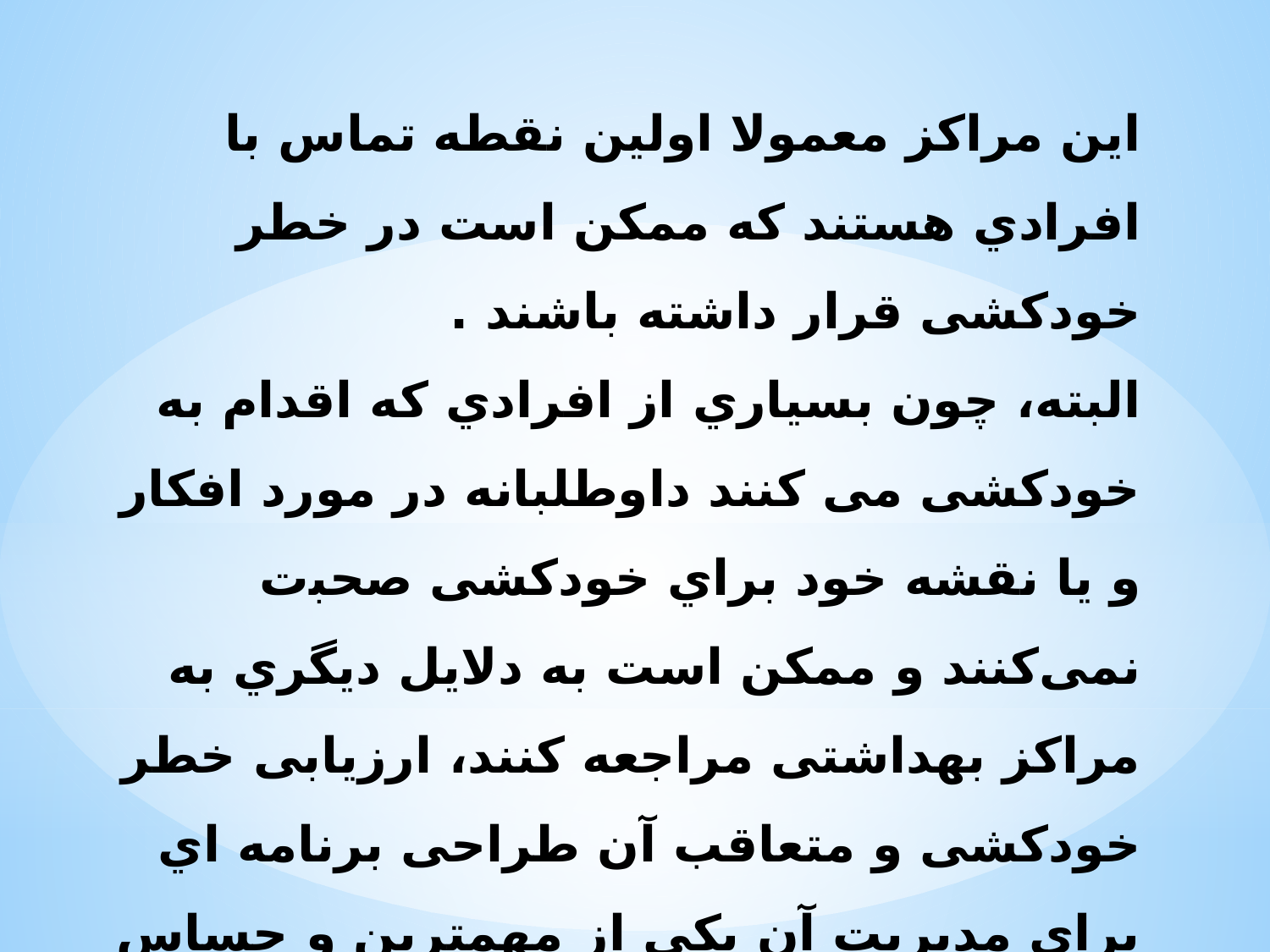

# اﯾﻦ ﻣﺮاﮐﺰ ﻣﻌﻤﻮﻻ اوﻟﯿﻦ ﻧﻘﻄﻪ ﺗﻤﺎس ﺑﺎ اﻓﺮادي ﻫﺴﺘﻨﺪ ﮐﻪ ﻣﻤﮑﻦ اﺳﺖ در ﺧﻄﺮ ﺧﻮدﮐﺸﯽ ﻗﺮار داﺷﺘﻪ ﺑﺎﺷﻨﺪ . اﻟﺒﺘﻪ، ﭼﻮن ﺑﺴﯿﺎري از اﻓﺮادي ﮐﻪ اﻗﺪام ﺑﻪ ﺧﻮدﮐﺸﯽ ﻣﯽ ﮐﻨﻨﺪ داوﻃﻠﺒﺎﻧﻪ در ﻣﻮرد اﻓﮑﺎر و ﯾﺎ ﻧﻘﺸﻪ ﺧﻮد ﺑﺮاي ﺧﻮدﮐﺸﯽ ﺻﺤﺒت نمیﮐﻨﻨﺪ و ﻣﻤﮑﻦ اﺳﺖ ﺑﻪ دﻻﯾﻞ دﯾﮕﺮي ﺑﻪ ﻣﺮاﮐﺰ ﺑﻬﺪاﺷﺘﯽ ﻣﺮاﺟﻌﻪ ﮐﻨﻨﺪ، ارزﯾﺎﺑﯽ ﺧﻄﺮ ﺧﻮدﮐﺸﯽ و ﻣﺘﻌﺎﻗﺐ آن ﻃﺮاﺣﯽ ﺑﺮﻧﺎﻣﻪ اي ﺑﺮاي ﻣﺪﯾﺮﯾﺖ آن ﯾﮑﯽ از ﻣﻬﻤﺘﺮﯾﻦ و ﺣﺴﺎس ﺗﺮﯾﻦ وﻇﺎﯾﻒ ﮐﺴﺎﻧﯽ اﺳﺖ ﮐﻪ در اﯾﻦ ﻣﺮاﮐﺰ ﮐﺎر ﻣﯽ ﮐﻨﻨﺪ .